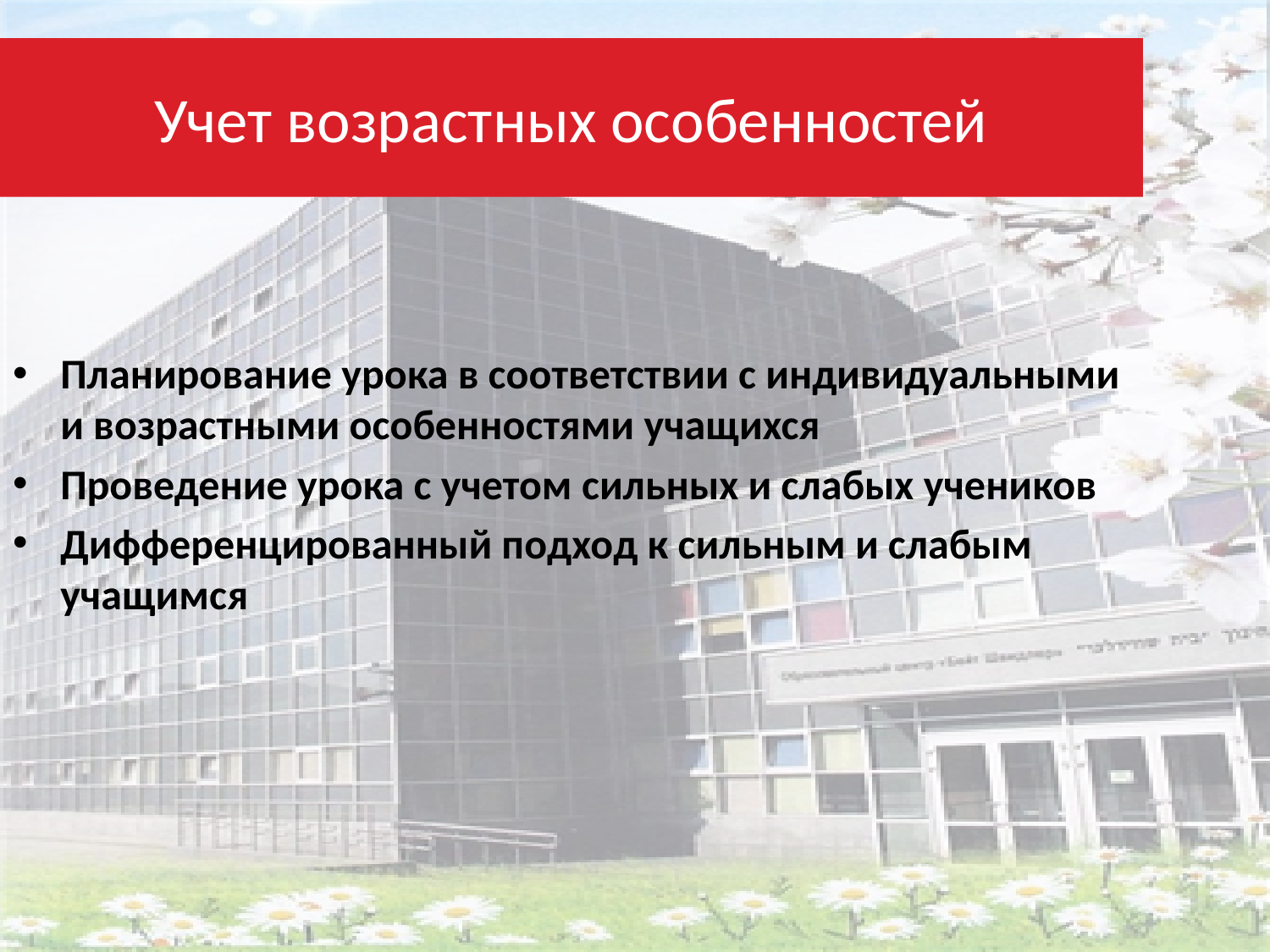

Учет возрастных особенностей

Планирование урока в соответствии с индивидуальными и возрастными особенностями учащихся
Проведение урока с учетом сильных и слабых учеников
Дифференцированный подход к сильным и слабым учащимся